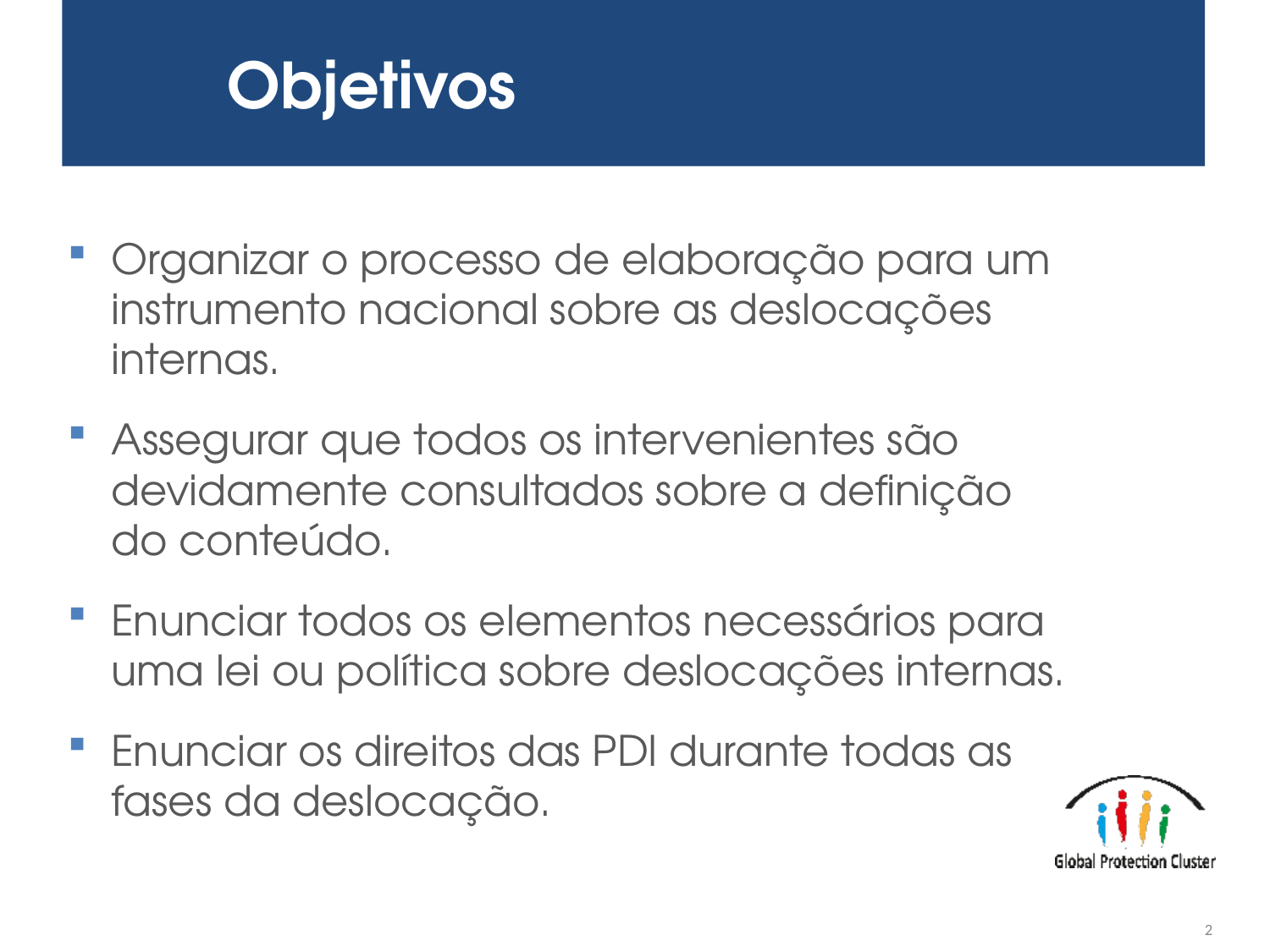

# Objetivos
Organizar o processo de elaboração para um instrumento nacional sobre as deslocações internas.
Assegurar que todos os intervenientes são devidamente consultados sobre a definição do conteúdo.
Enunciar todos os elementos necessários para uma lei ou política sobre deslocações internas.
Enunciar os direitos das PDI durante todas as fases da deslocação.